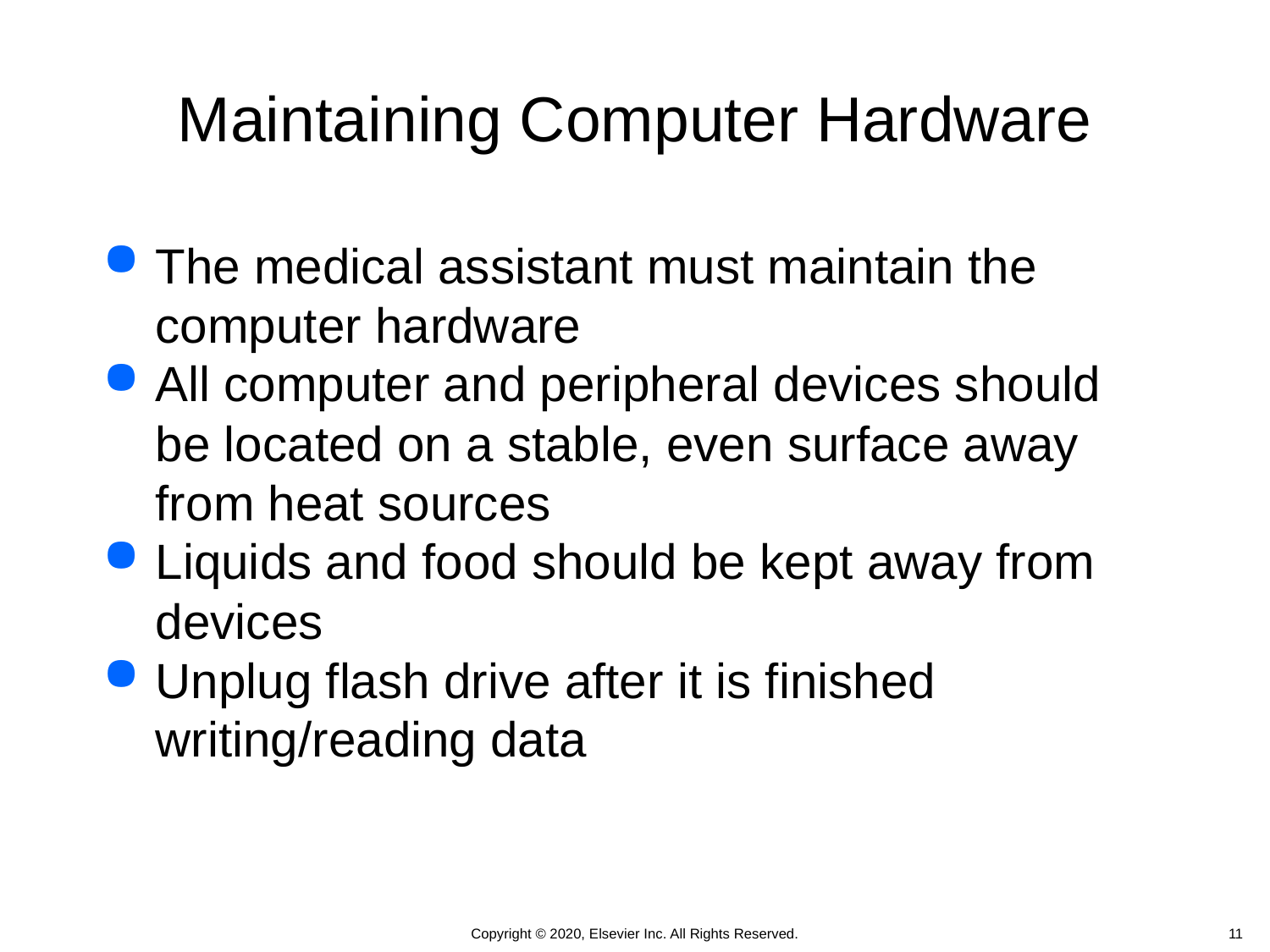

# Maintaining Computer Hardware
The medical assistant must maintain the computer hardware
All computer and peripheral devices should be located on a stable, even surface away from heat sources
Liquids and food should be kept away from devices
Unplug flash drive after it is finished writing/reading data

11